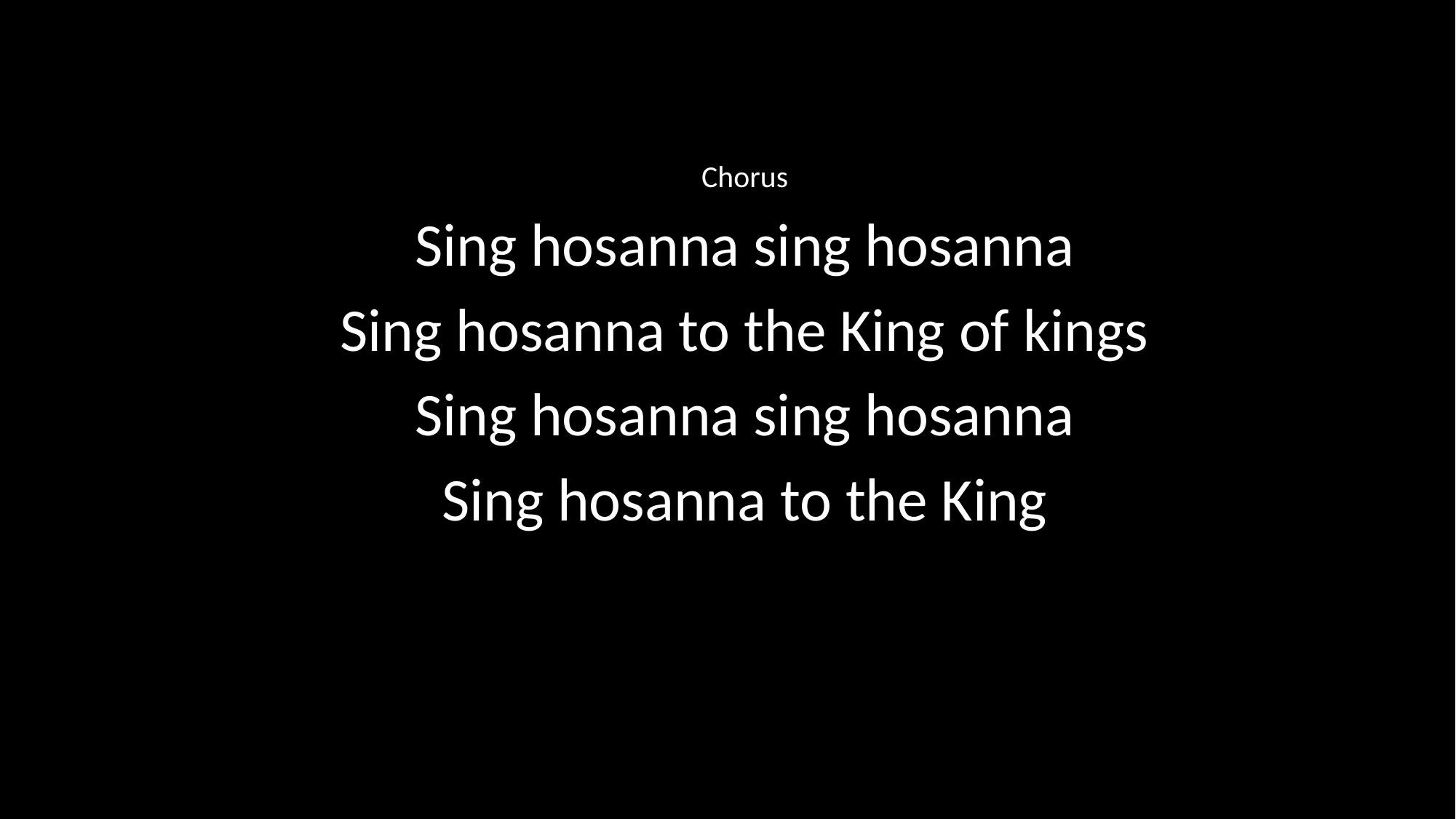

Chorus
Sing hosanna sing hosanna
Sing hosanna to the King of kings
Sing hosanna sing hosanna
Sing hosanna to the King